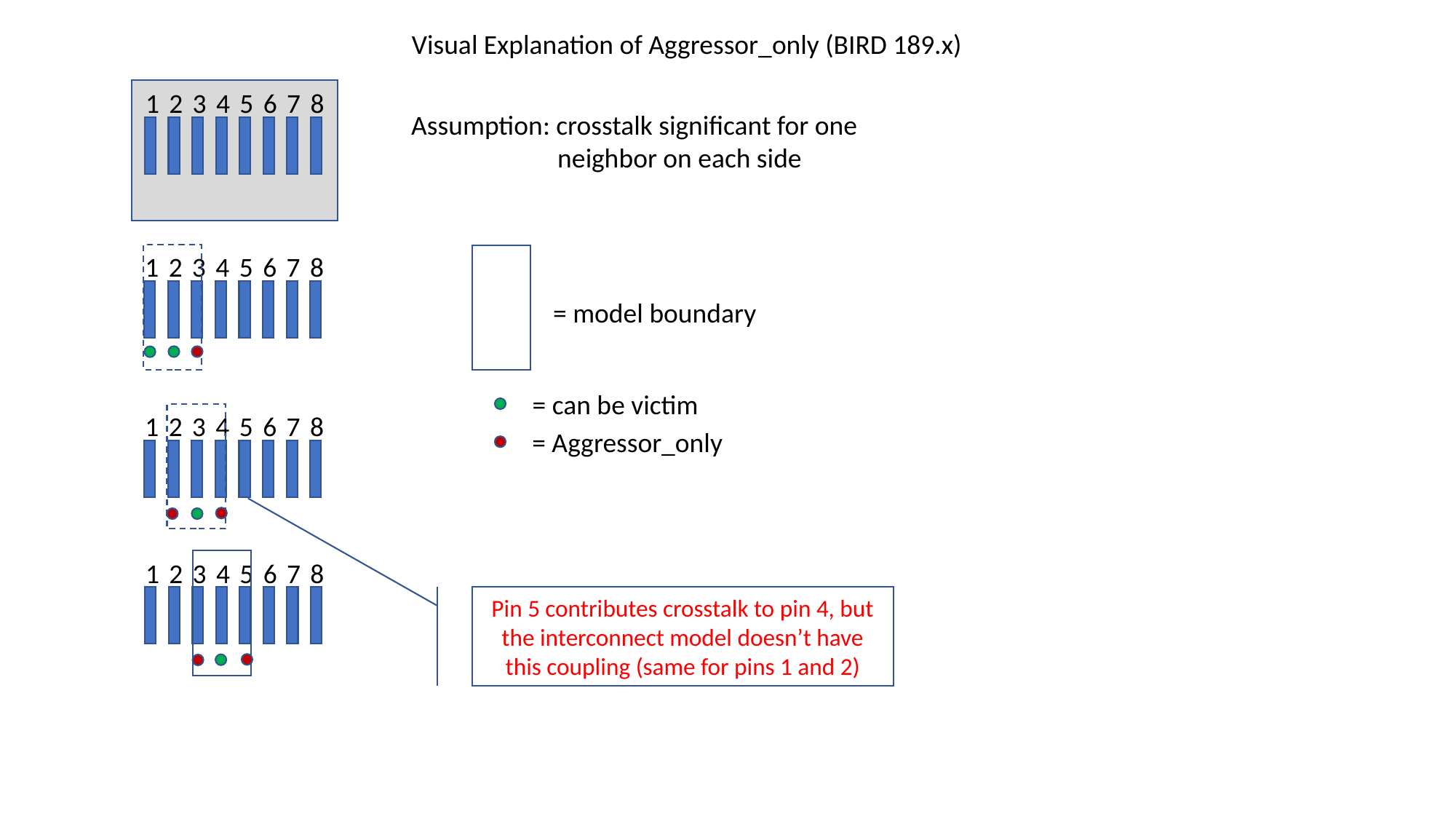

Visual Explanation of Aggressor_only (BIRD 189.x)

1 2 3 4 5 6 7 8
Assumption: crosstalk significant for one
	      neighbor on each side

1 2 3 4 5 6 7 8

= model boundary

= can be victim

1 2 3 4 5 6 7 8

= Aggressor_only

1 2 3 4 5 6 7 8

Pin 5 contributes crosstalk to pin 4, but the interconnect model doesn’t have this coupling (same for pins 1 and 2)